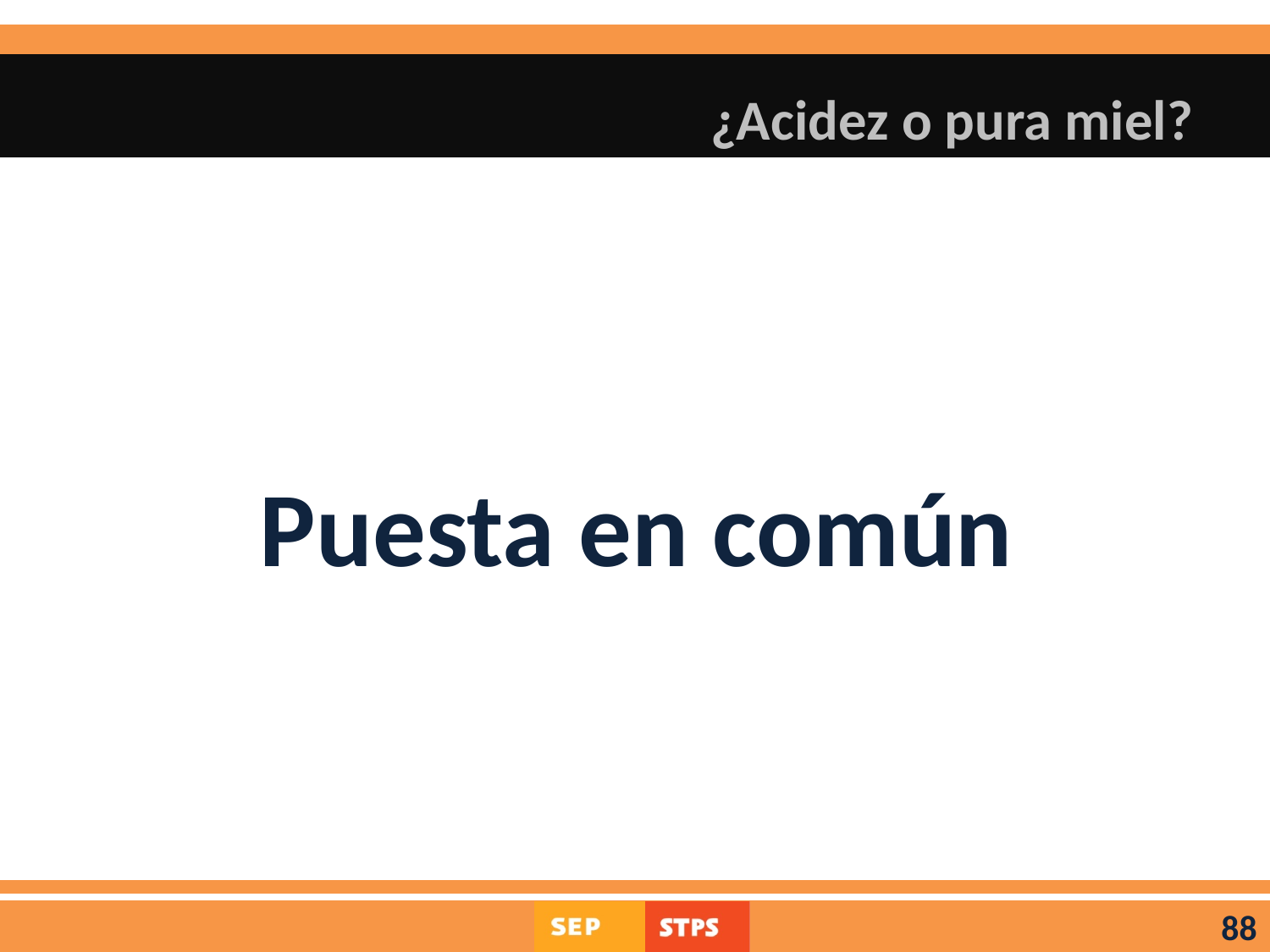

# ¿Acidez o pura miel?
Puesta en común

88